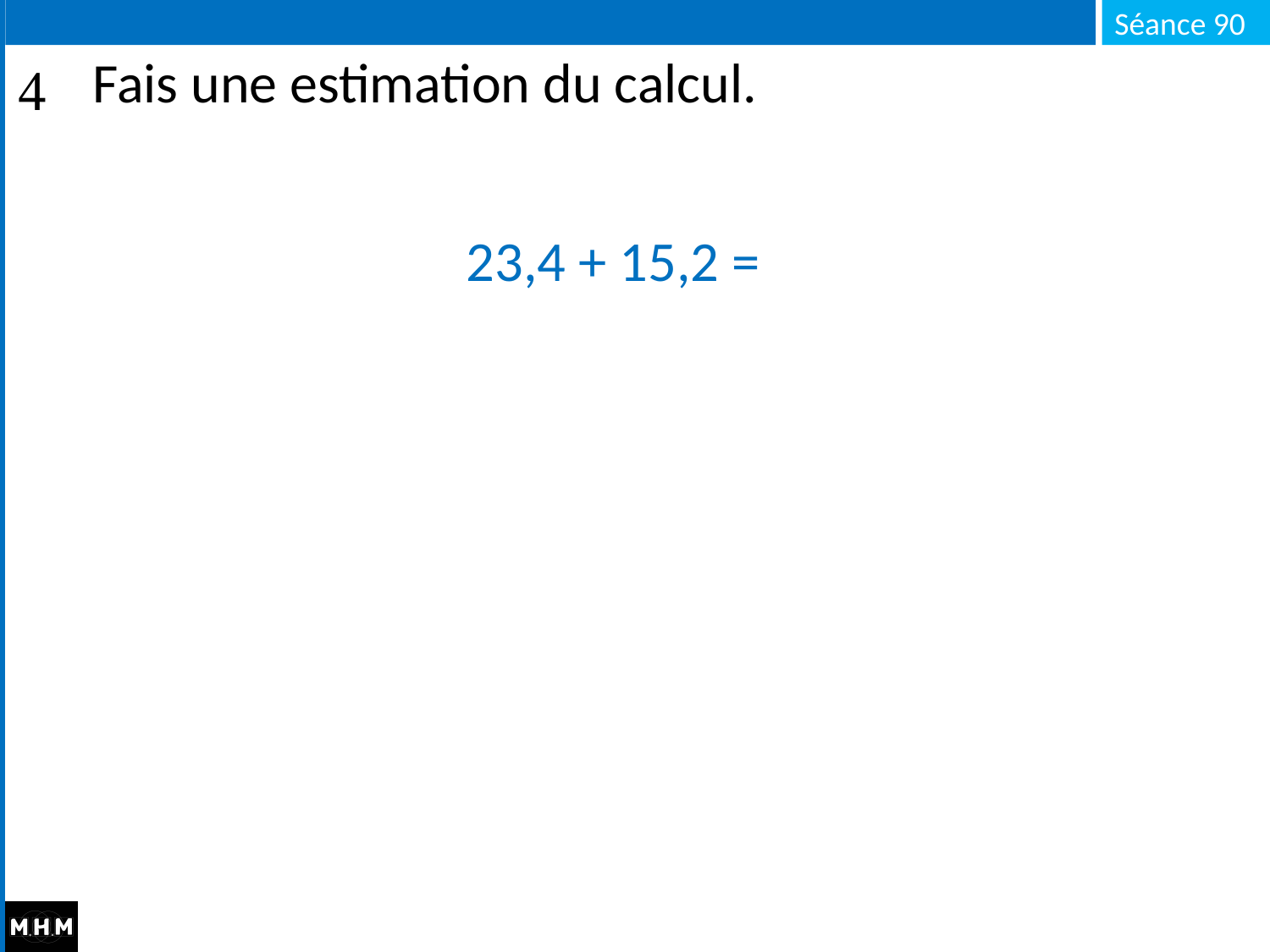

# Fais une estimation du calcul.
 23,4 + 15,2 =